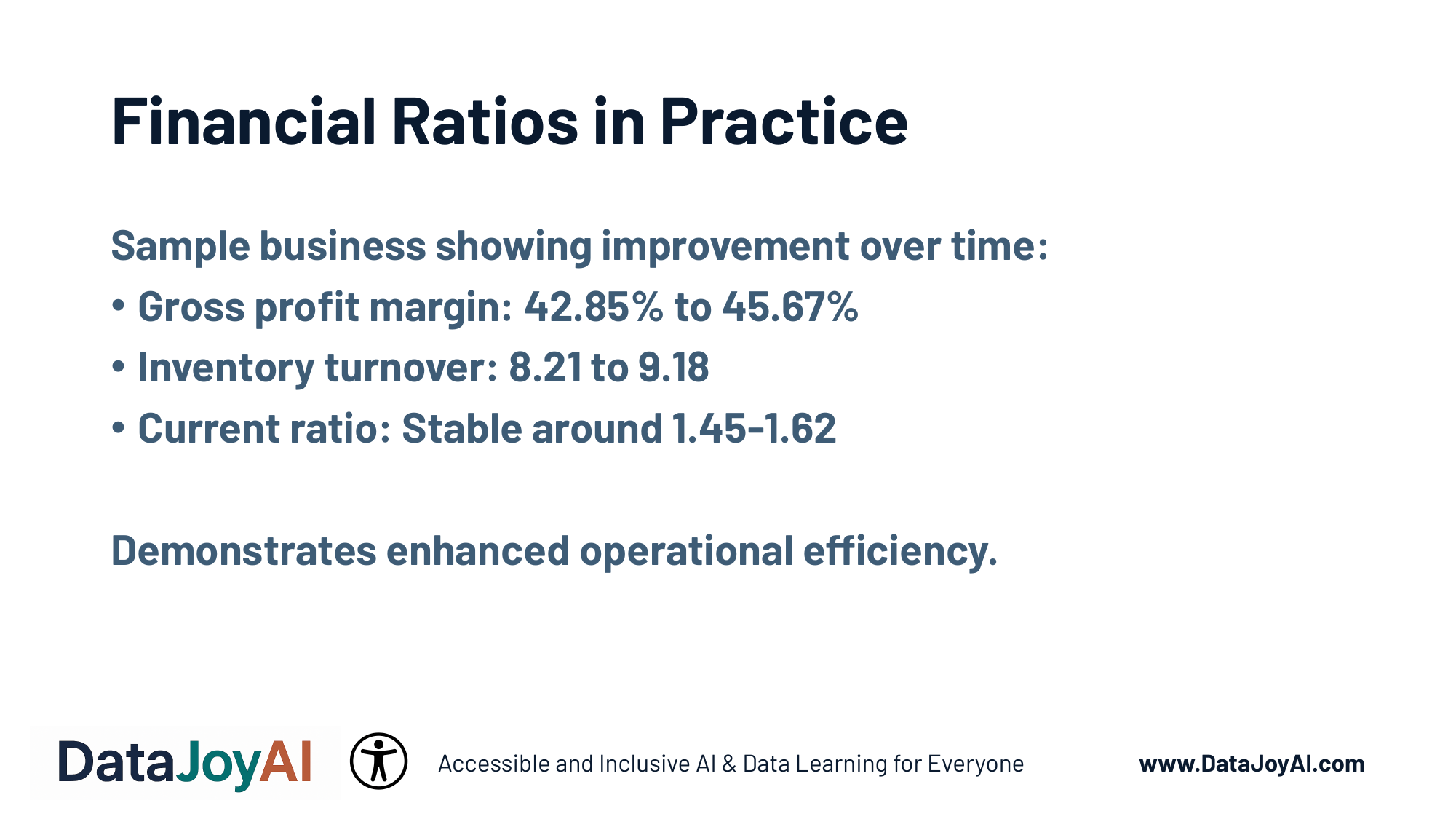

# Financial Ratios in Practice
Sample business showing improvement over time:
Gross profit margin: 42.85% to 45.67%
Inventory turnover: 8.21 to 9.18
Current ratio: Stable around 1.45-1.62

Demonstrates enhanced operational efficiency.